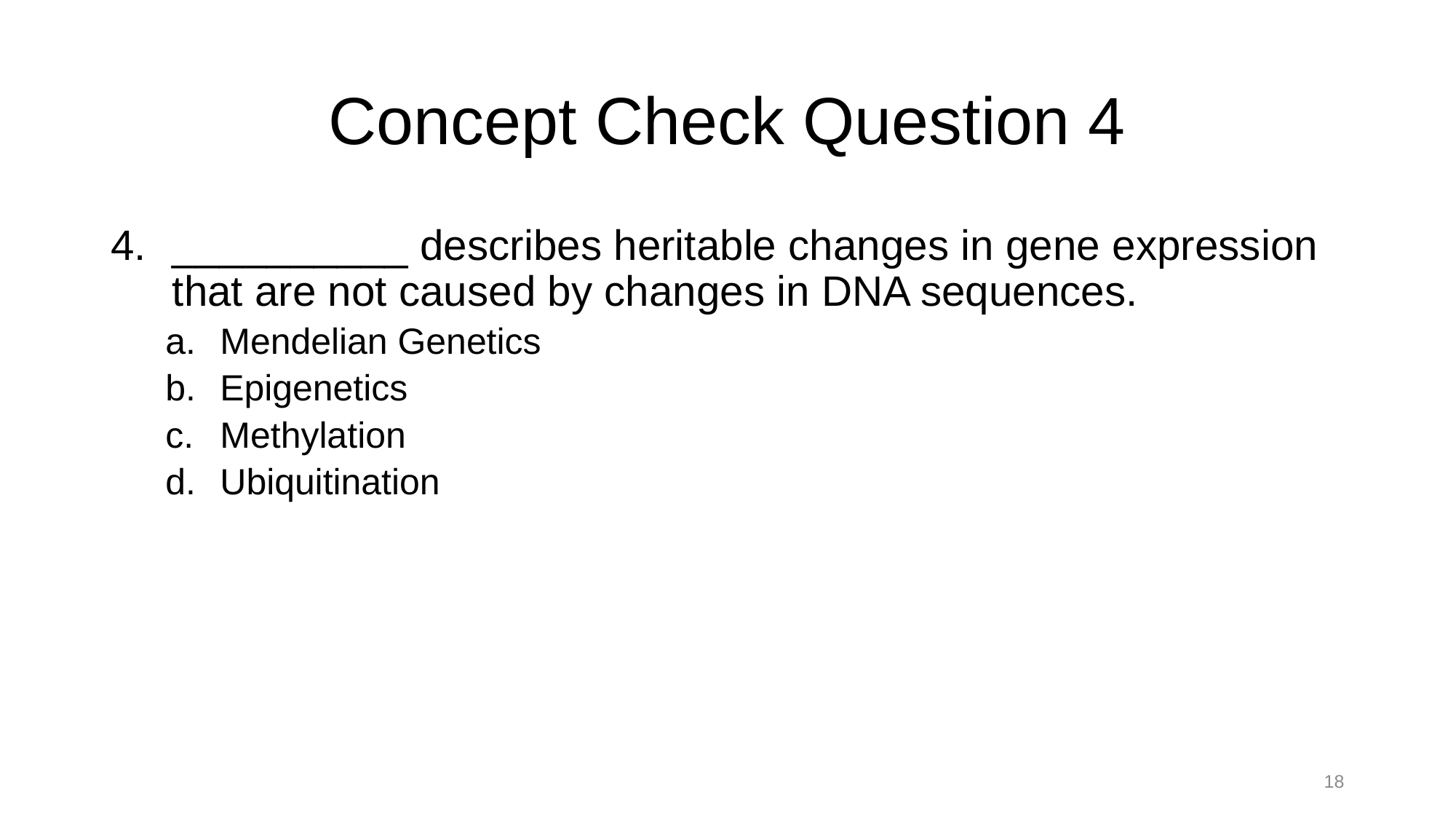

# Concept Check Question 4
__________ describes heritable changes in gene expression that are not caused by changes in DNA sequences.
Mendelian Genetics
Epigenetics
Methylation
Ubiquitination

18